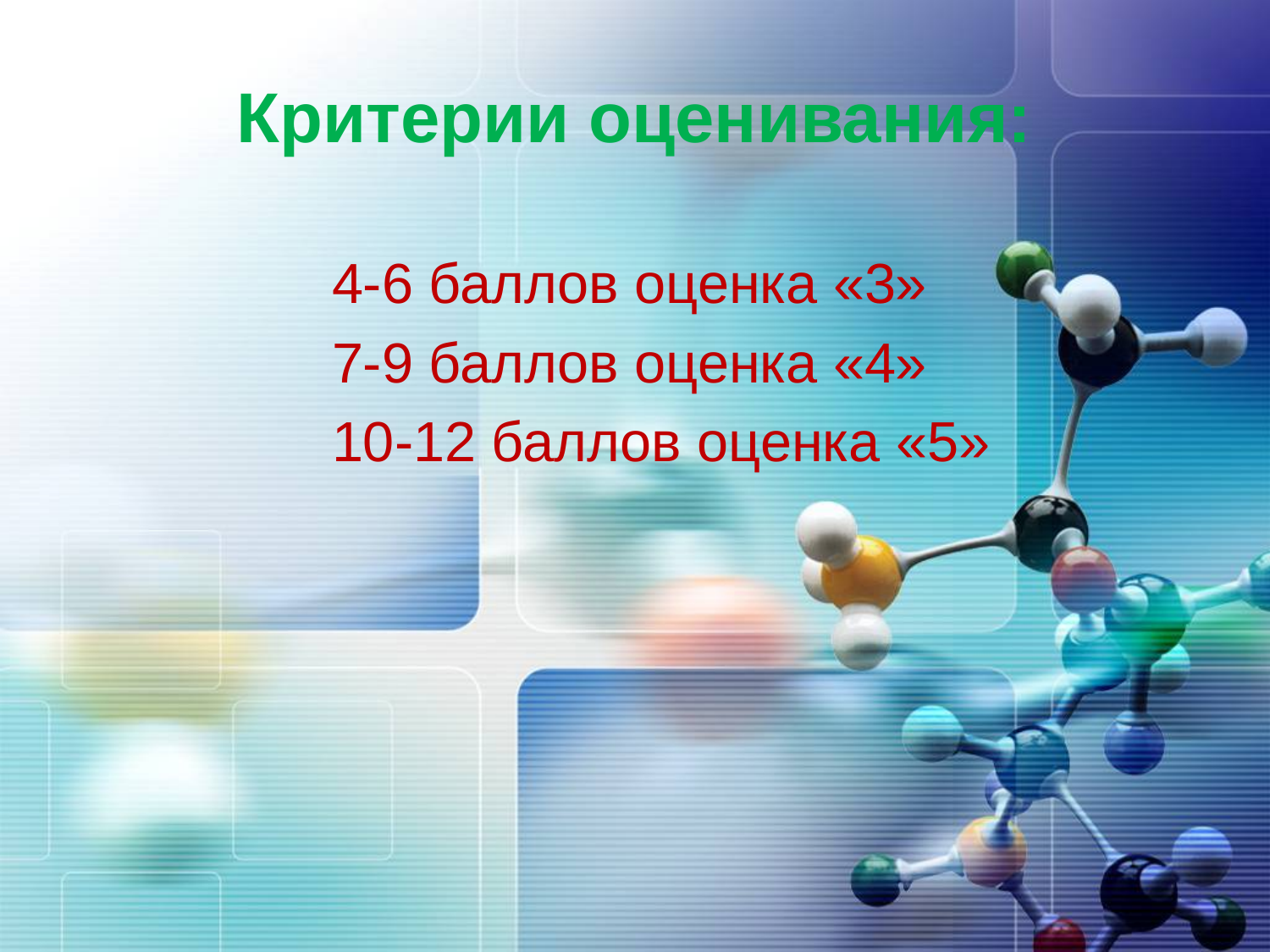

Критерии оценивания:

4-6 баллов оценка «3»
7-9 баллов оценка «4»
10-12 баллов оценка «5»